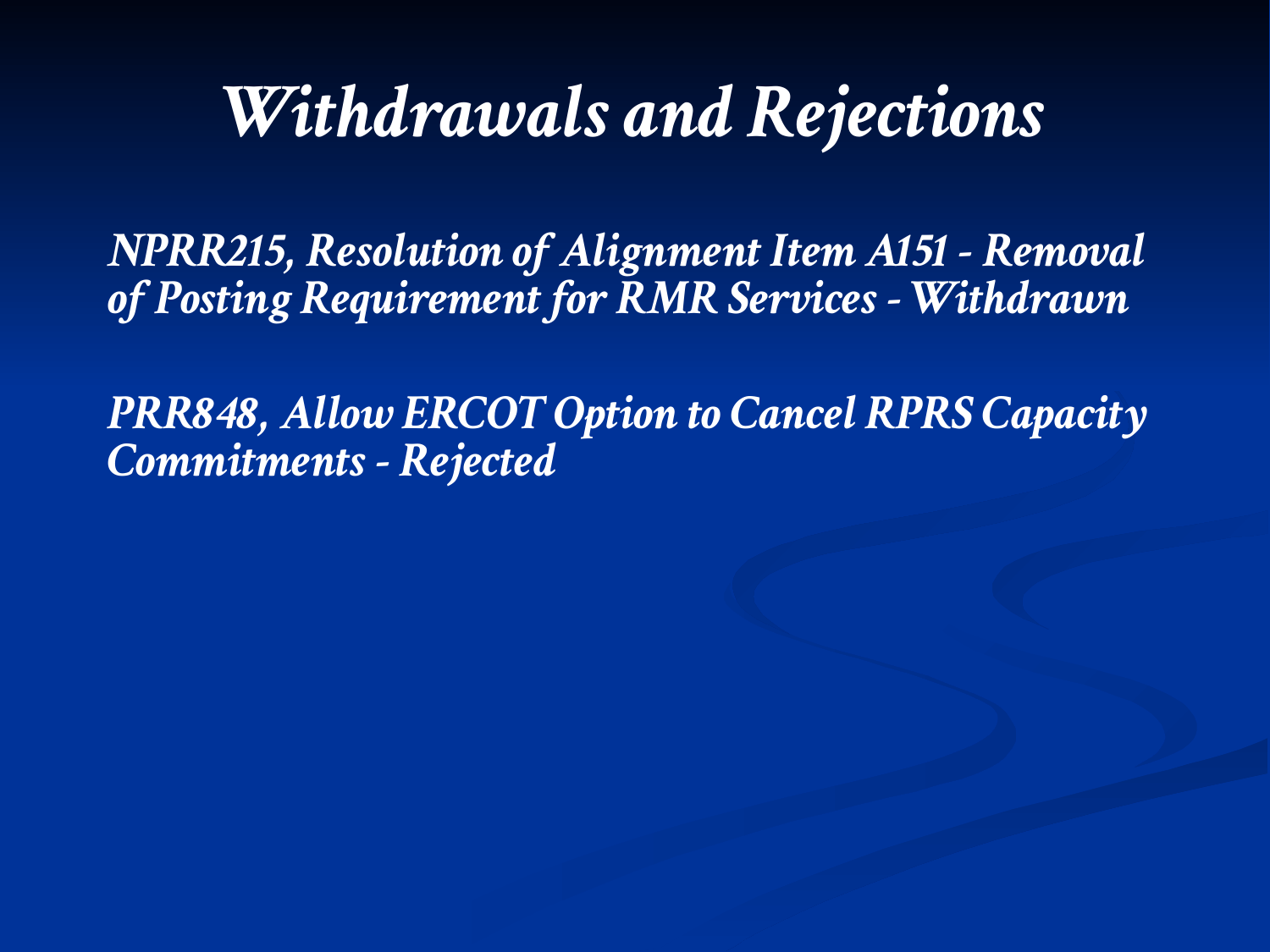

# Withdrawals and Rejections
NPRR215, Resolution of Alignment Item A151 - Removal of Posting Requirement for RMR Services - Withdrawn

PRR848, Allow ERCOT Option to Cancel RPRS Capacity Commitments - Rejected